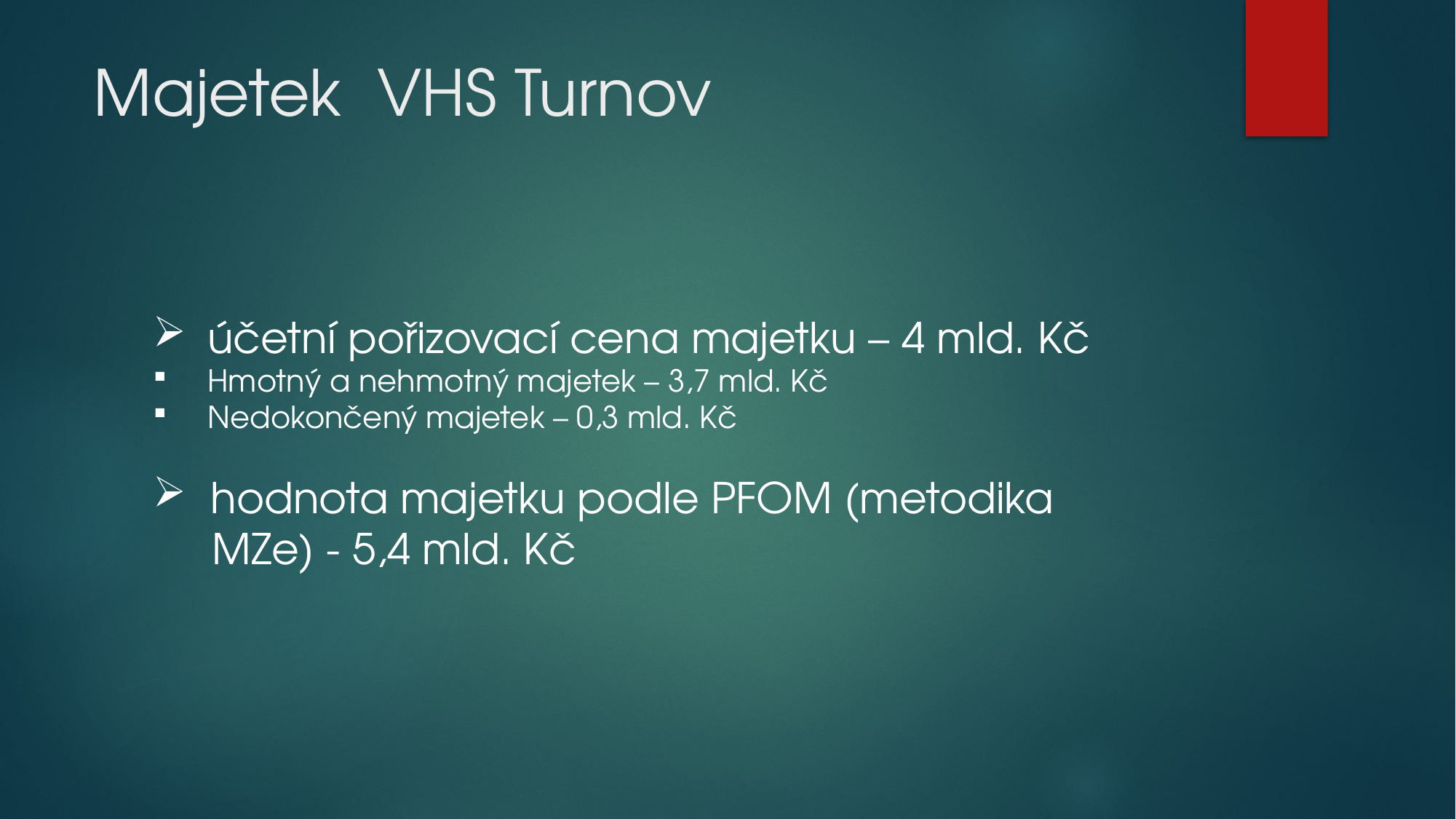

Majetek  VHS Turnov

účetní pořizovací cena majetku – 4 mld. Kč
Hmotný a nehmotný majetek – 3,7 mld. Kč
Nedokončený majetek – 0,3 mld. Kč

  hodnota majetku podle PFOM (metodika
     MZe) - 5,4 mld. Kč